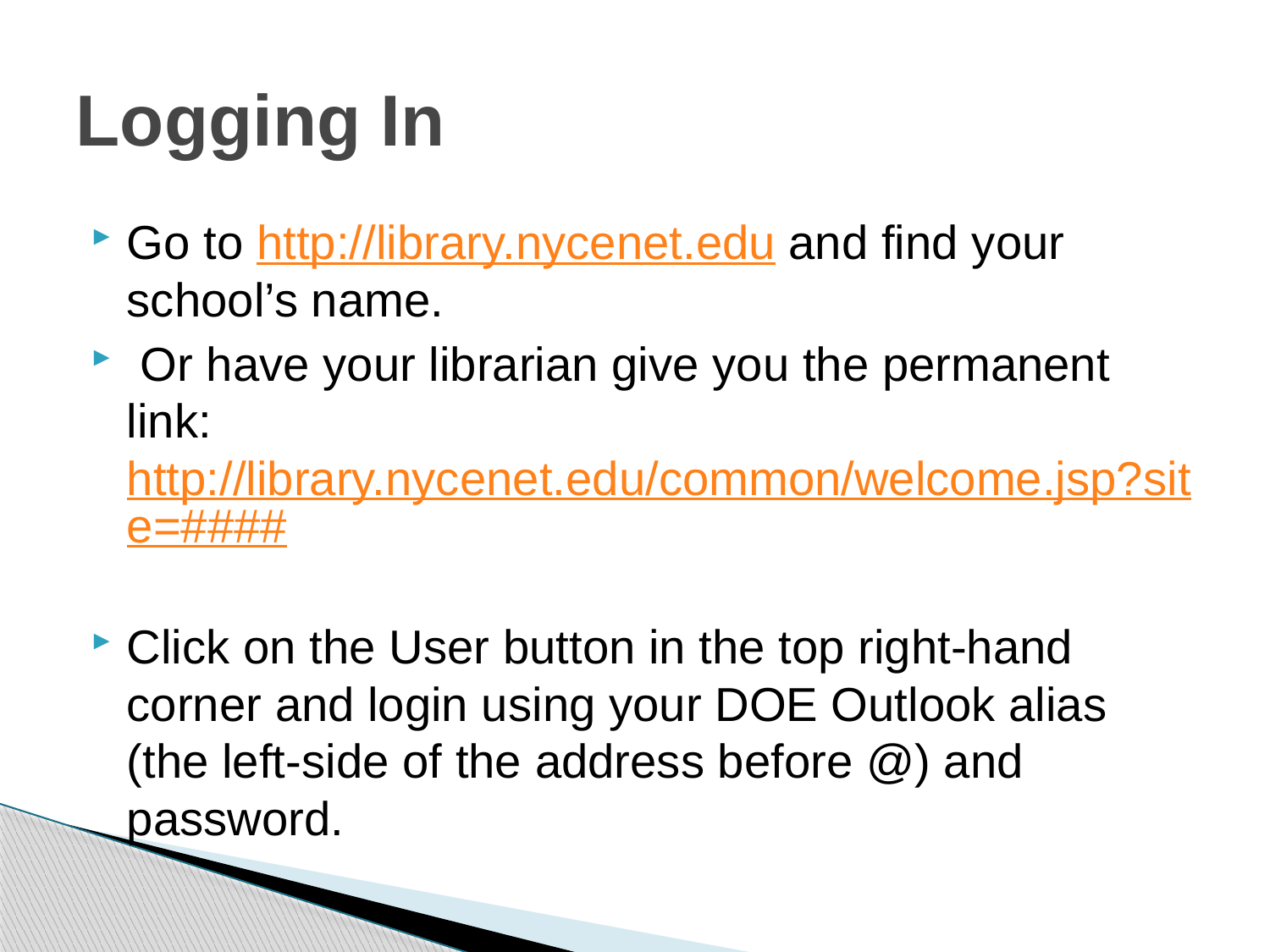

# Logging In
Go to http://library.nycenet.edu and find your school’s name.
 Or have your librarian give you the permanent link: http://library.nycenet.edu/common/welcome.jsp?site=####
Click on the User button in the top right-hand corner and login using your DOE Outlook alias (the left-side of the address before @) and password.